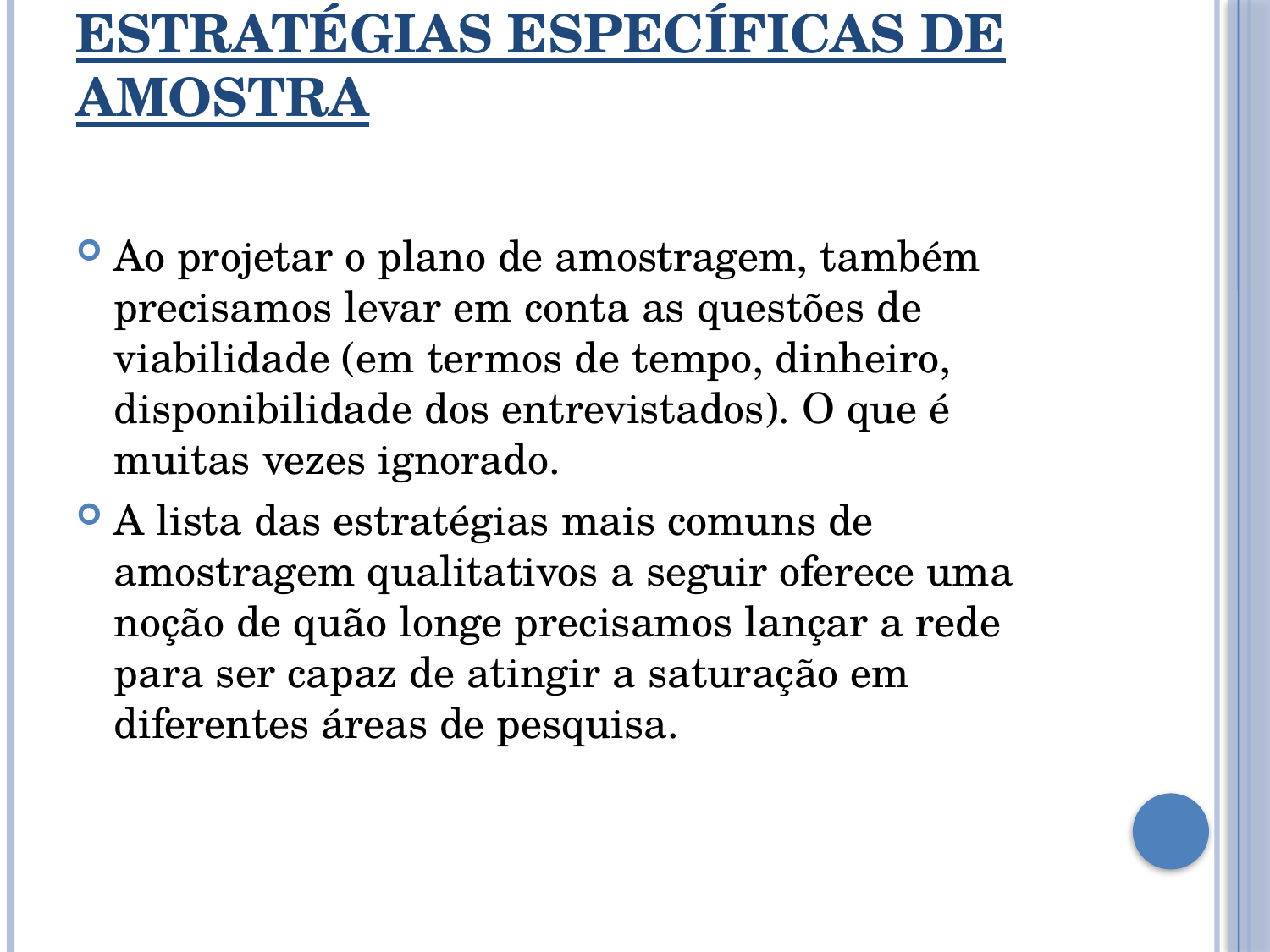

# Estratégias específicas de amostra
Ao projetar o plano de amostragem, também precisamos levar em conta as questões de viabilidade (em termos de tempo, dinheiro, disponibilidade dos entrevistados). O que é muitas vezes ignorado.
A lista das estratégias mais comuns de amostragem qualitativos a seguir oferece uma noção de quão longe precisamos lançar a rede para ser capaz de atingir a saturação em diferentes áreas de pesquisa.